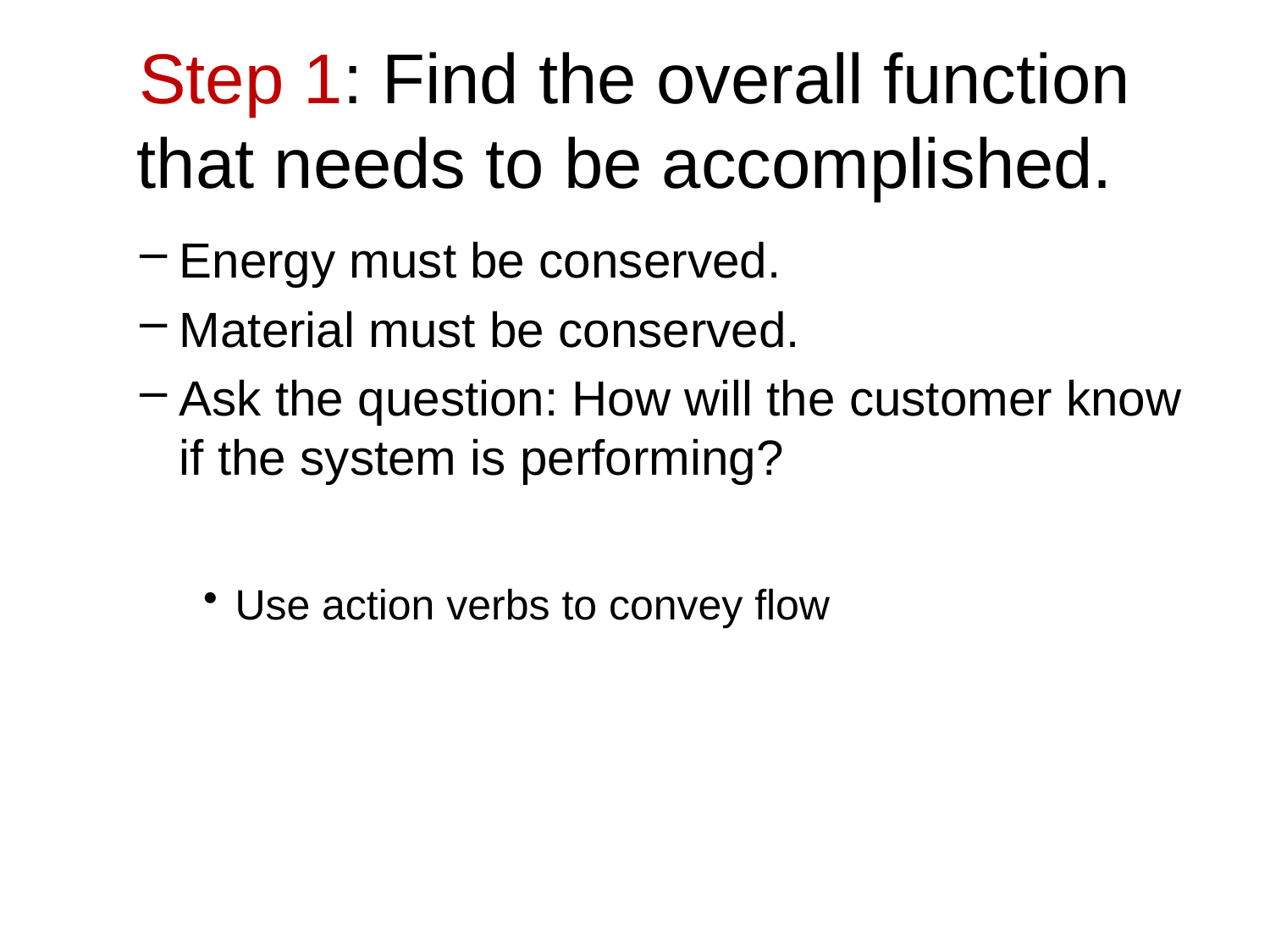

# Step 1: Find the overall function that needs to be accomplished.
Energy must be conserved.
Material must be conserved.
Ask the question: How will the customer know if the system is performing?

Use action verbs to convey flow